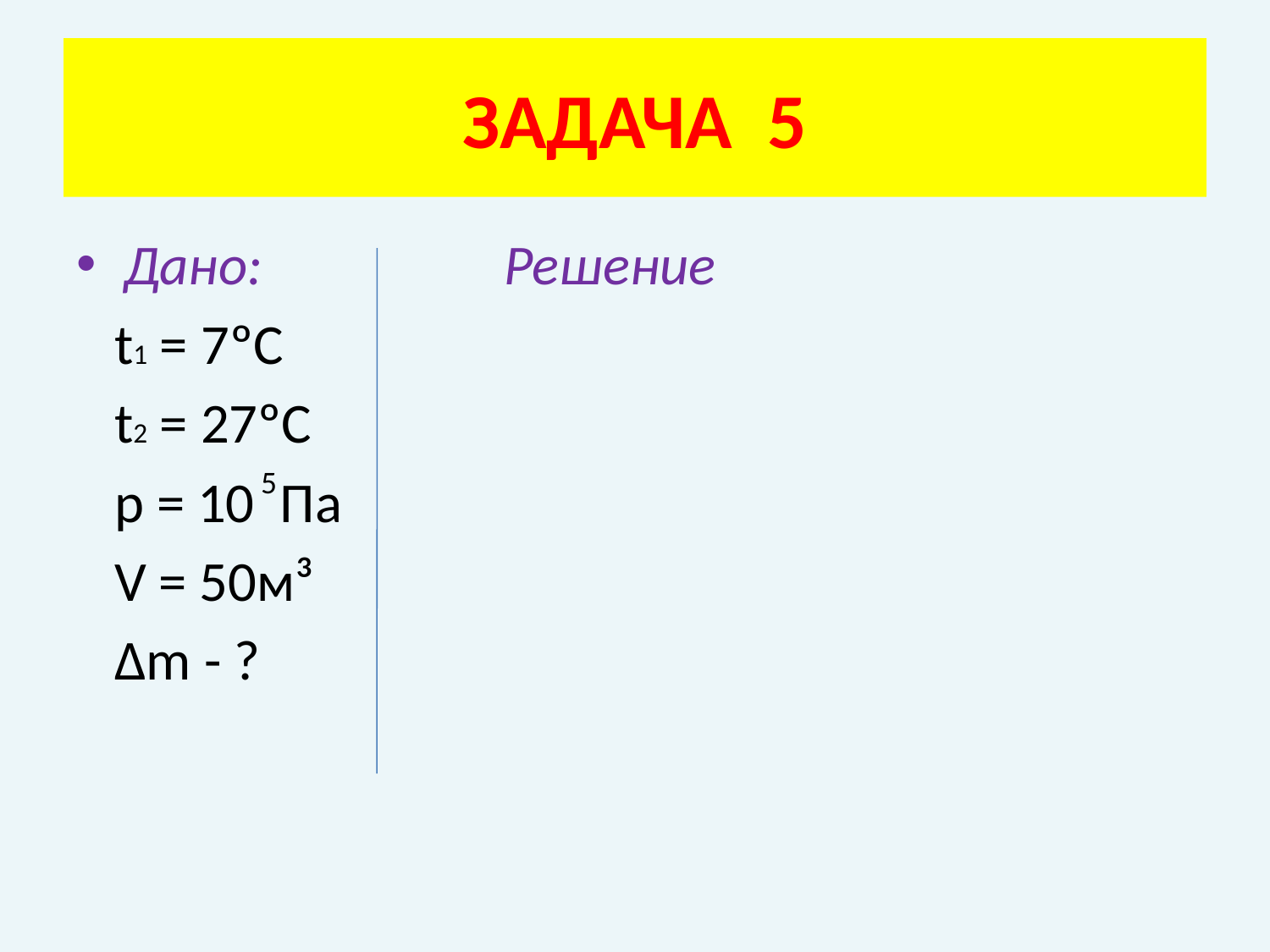

# ЗАДАЧА  5
Дано:                   Решение
   t1 = 7ºC
   t2 = 27ºC
   p = 10  Па
   V = 50м³
   Δm - ?

5